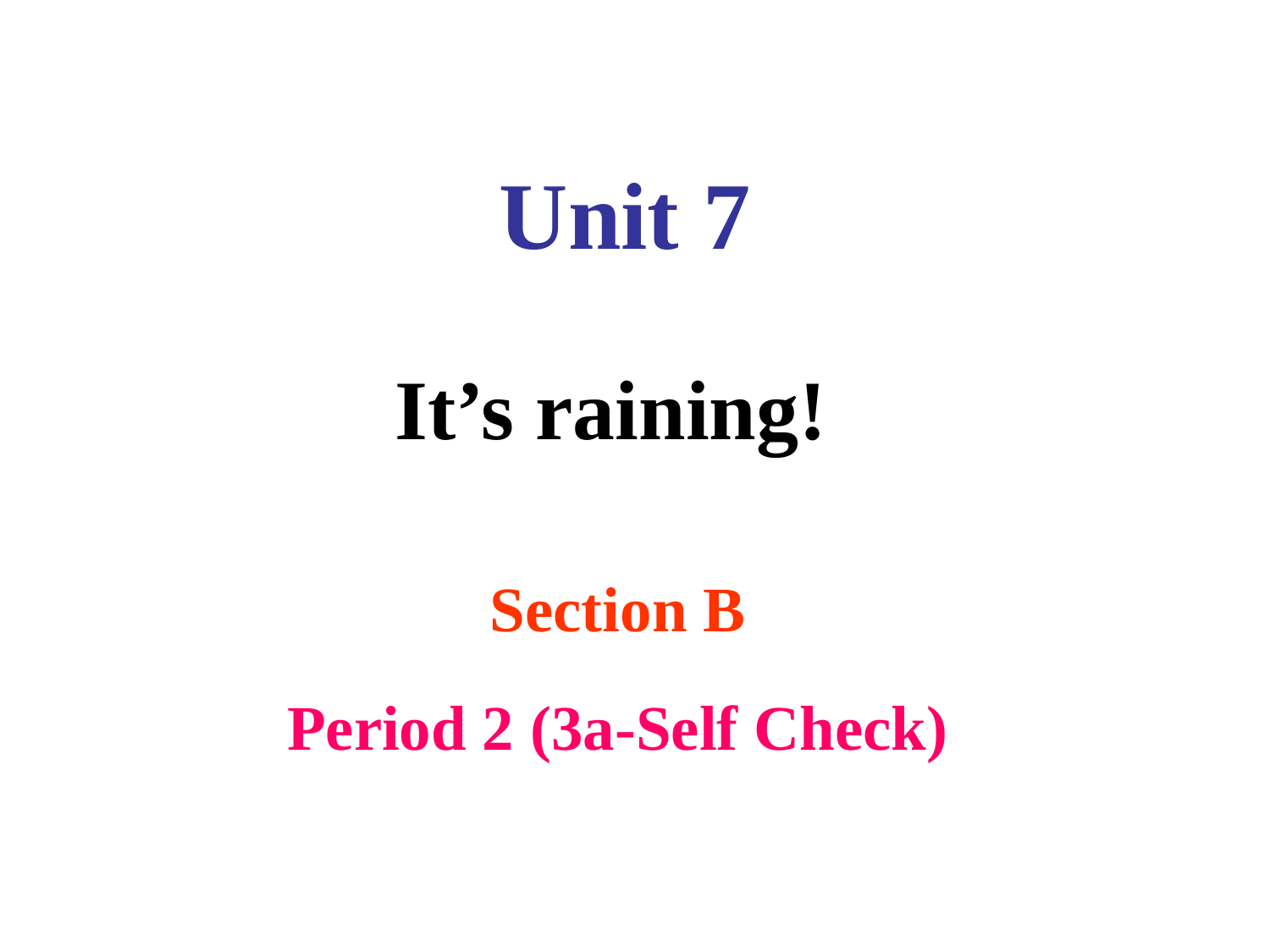

Unit 7
It’s raining!
Section B
Period 2 (3a-Self Check)